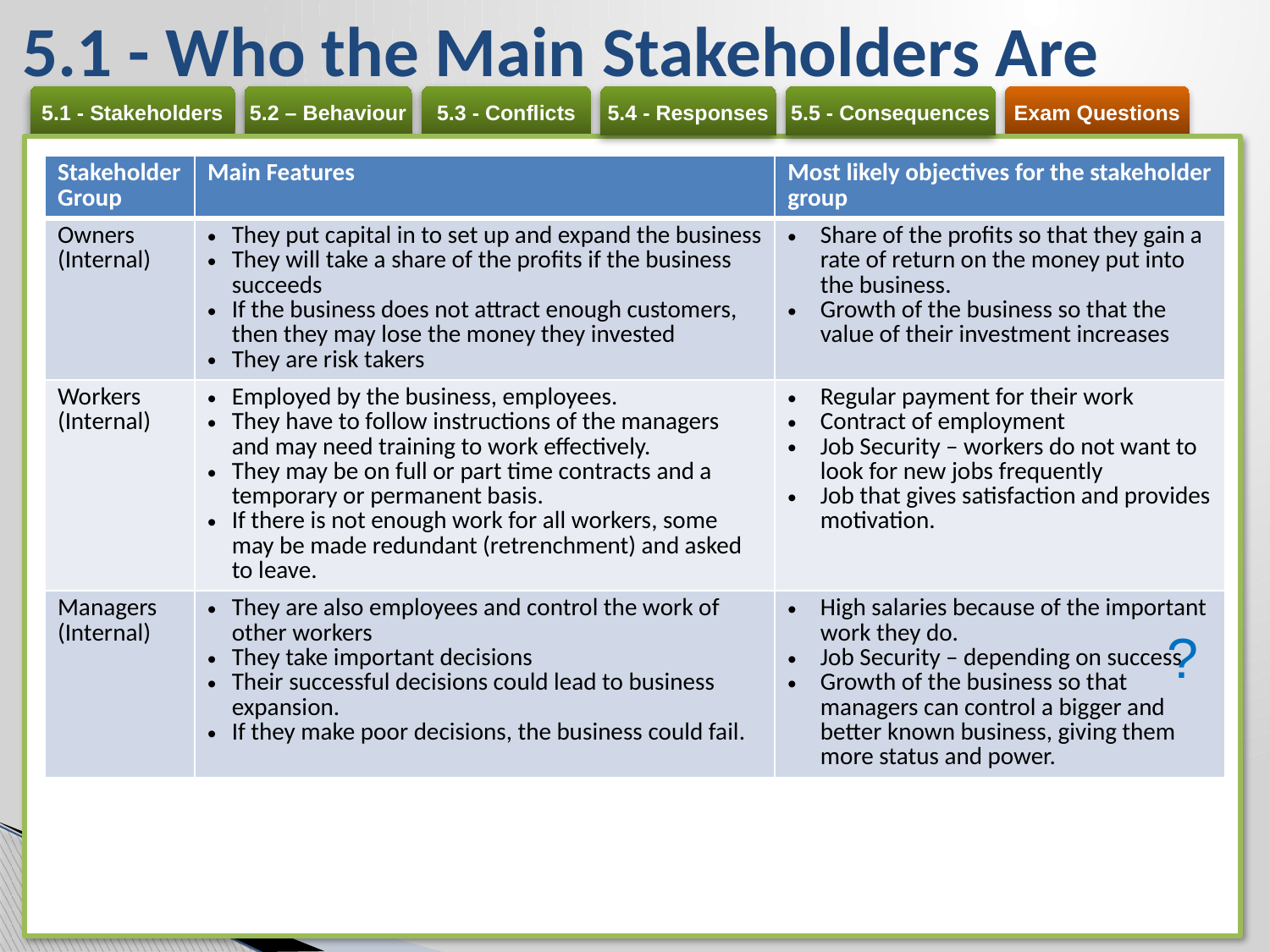

# 5.1 - Who the Main Stakeholders Are
| Stakeholder Group | Main Features | Most likely objectives for the stakeholder group |
| --- | --- | --- |
| Owners (Internal) | They put capital in to set up and expand the business They will take a share of the profits if the business succeeds If the business does not attract enough customers, then they may lose the money they invested They are risk takers | Share of the profits so that they gain a rate of return on the money put into the business. Growth of the business so that the value of their investment increases |
| Workers (Internal) | Employed by the business, employees. They have to follow instructions of the managers and may need training to work effectively. They may be on full or part time contracts and a temporary or permanent basis. If there is not enough work for all workers, some may be made redundant (retrenchment) and asked to leave. | Regular payment for their work Contract of employment Job Security – workers do not want to look for new jobs frequently Job that gives satisfaction and provides motivation. |
| Managers (Internal) | They are also employees and control the work of other workers They take important decisions Their successful decisions could lead to business expansion. If they make poor decisions, the business could fail. | High salaries because of the important work they do. Job Security – depending on success Growth of the business so that managers can control a bigger and better known business, giving them more status and power. |
?